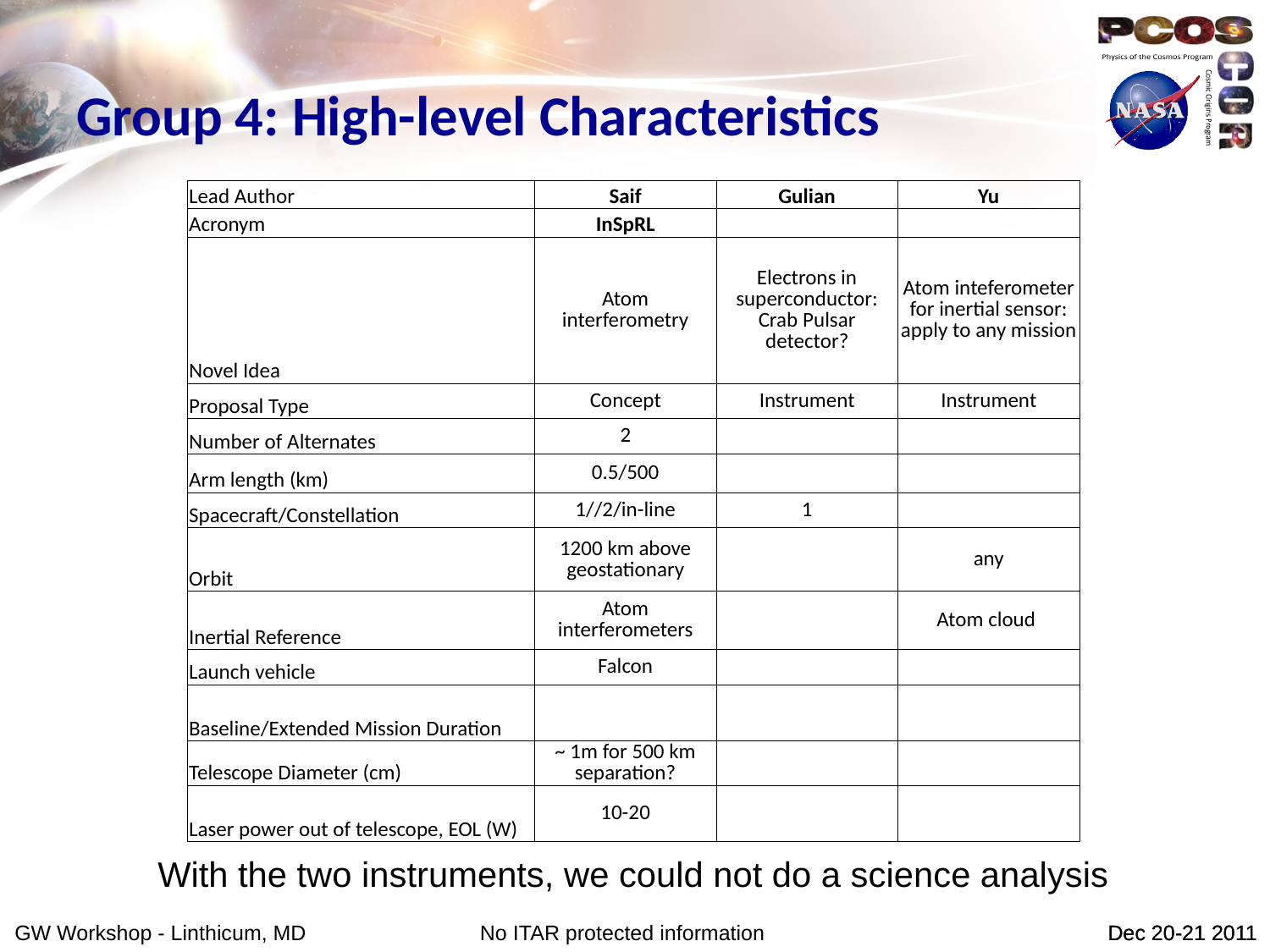

# Group 4: High-level Characteristics
| Lead Author | Saif | Gulian | Yu |
| --- | --- | --- | --- |
| Acronym | InSpRL |  |  |
| Novel Idea | Atom interferometry | Electrons in superconductor: Crab Pulsar detector? | Atom inteferometer for inertial sensor: apply to any mission |
| Proposal Type | Concept | Instrument | Instrument |
| Number of Alternates | 2 |  |  |
| Arm length (km) | 0.5/500 |  |  |
| Spacecraft/Constellation | 1//2/in-line | 1 |  |
| Orbit | 1200 km above geostationary |  | any |
| Inertial Reference | Atom interferometers |  | Atom cloud |
| Launch vehicle | Falcon |  |  |
| Baseline/Extended Mission Duration |  |  |  |
| Telescope Diameter (cm) | ~ 1m for 500 km separation? |  |  |
| Laser power out of telescope, EOL (W) | 10-20 |  |  |
With the two instruments, we could not do a science analysis